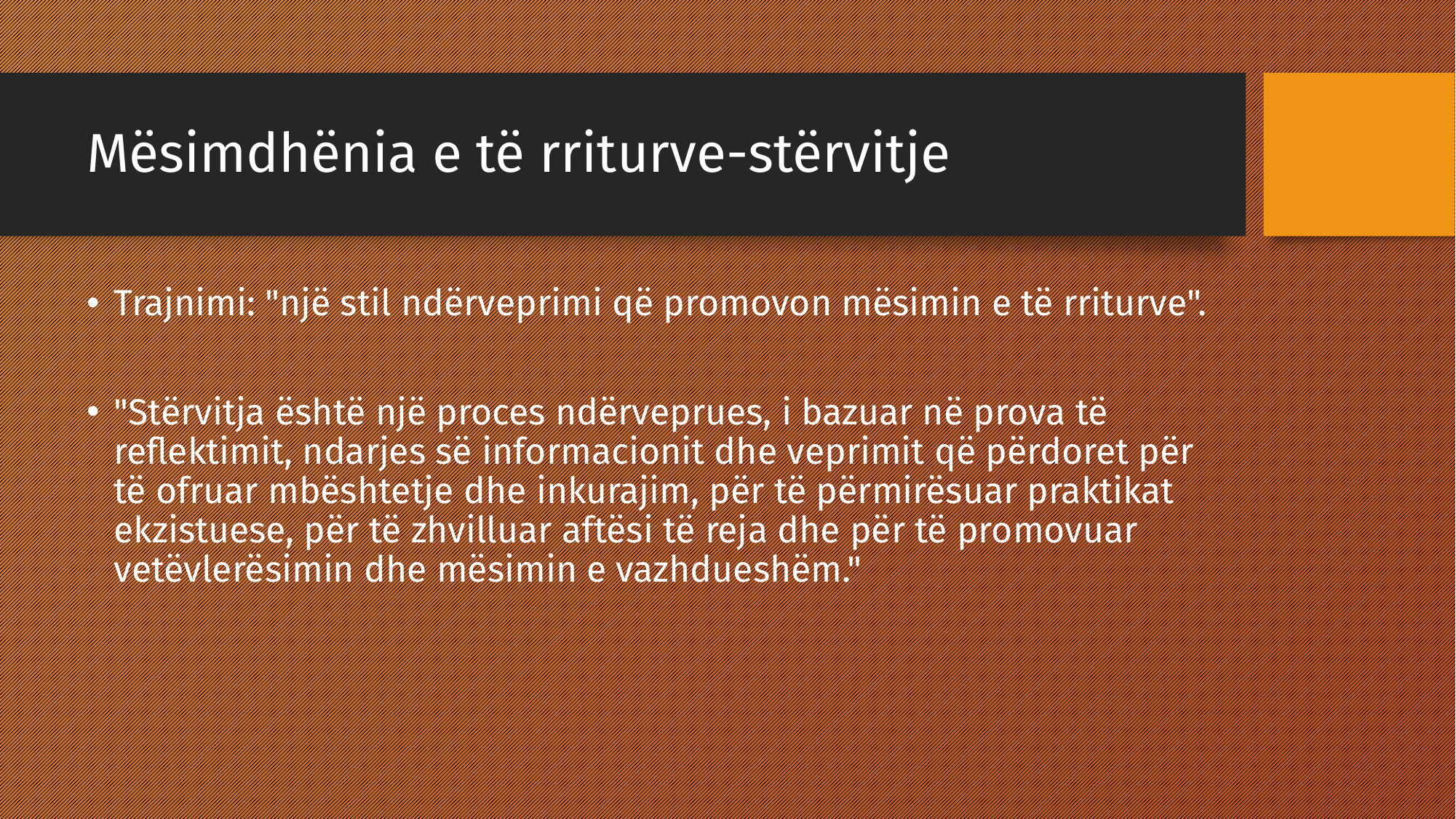

# Mësimdhënia e të rriturve-stërvitje
Trajnimi: "një stil ndërveprimi që promovon mësimin e të rriturve".

"Stërvitja është një proces ndërveprues, i bazuar në prova të reflektimit, ndarjes së informacionit dhe veprimit që përdoret për të ofruar mbështetje dhe inkurajim, për të përmirësuar praktikat ekzistuese, për të zhvilluar aftësi të reja dhe për të promovuar vetëvlerësimin dhe mësimin e vazhdueshëm."